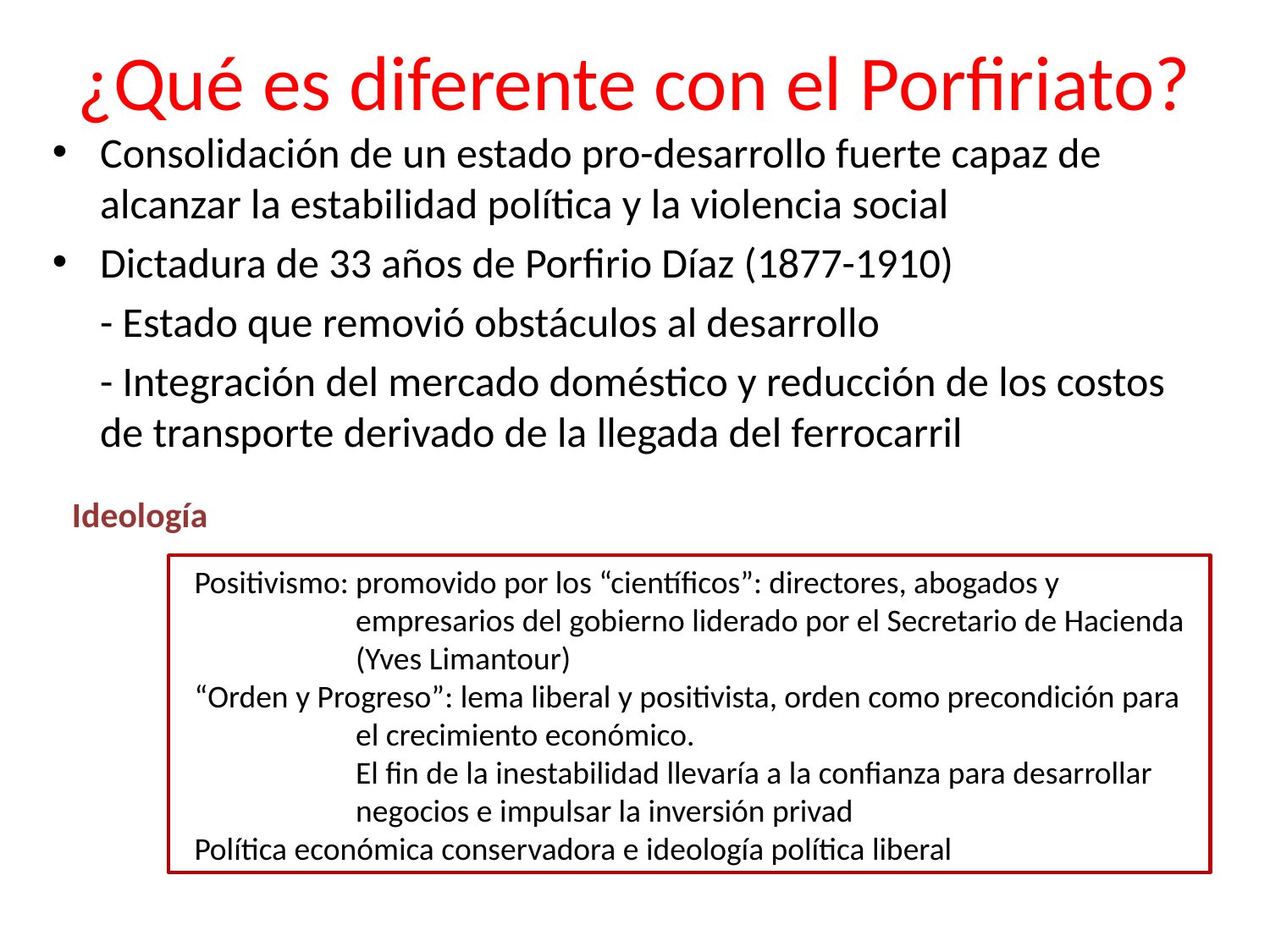

# ¿Qué es diferente con el Porfiriato?
Consolidación de un estado pro-desarrollo fuerte capaz de alcanzar la estabilidad política y la violencia social
Dictadura de 33 años de Porfirio Díaz (1877-1910)
	- Estado que removió obstáculos al desarrollo
	- Integración del mercado doméstico y reducción de los costos de transporte derivado de la llegada del ferrocarril
Ideología
Positivismo: promovido por los “científicos”: directores, abogados y empresarios del gobierno liderado por el Secretario de Hacienda (Yves Limantour)
“Orden y Progreso”: lema liberal y positivista, orden como precondición para el crecimiento económico.
	El fin de la inestabilidad llevaría a la confianza para desarrollar negocios e impulsar la inversión privad
Política económica conservadora e ideología política liberal